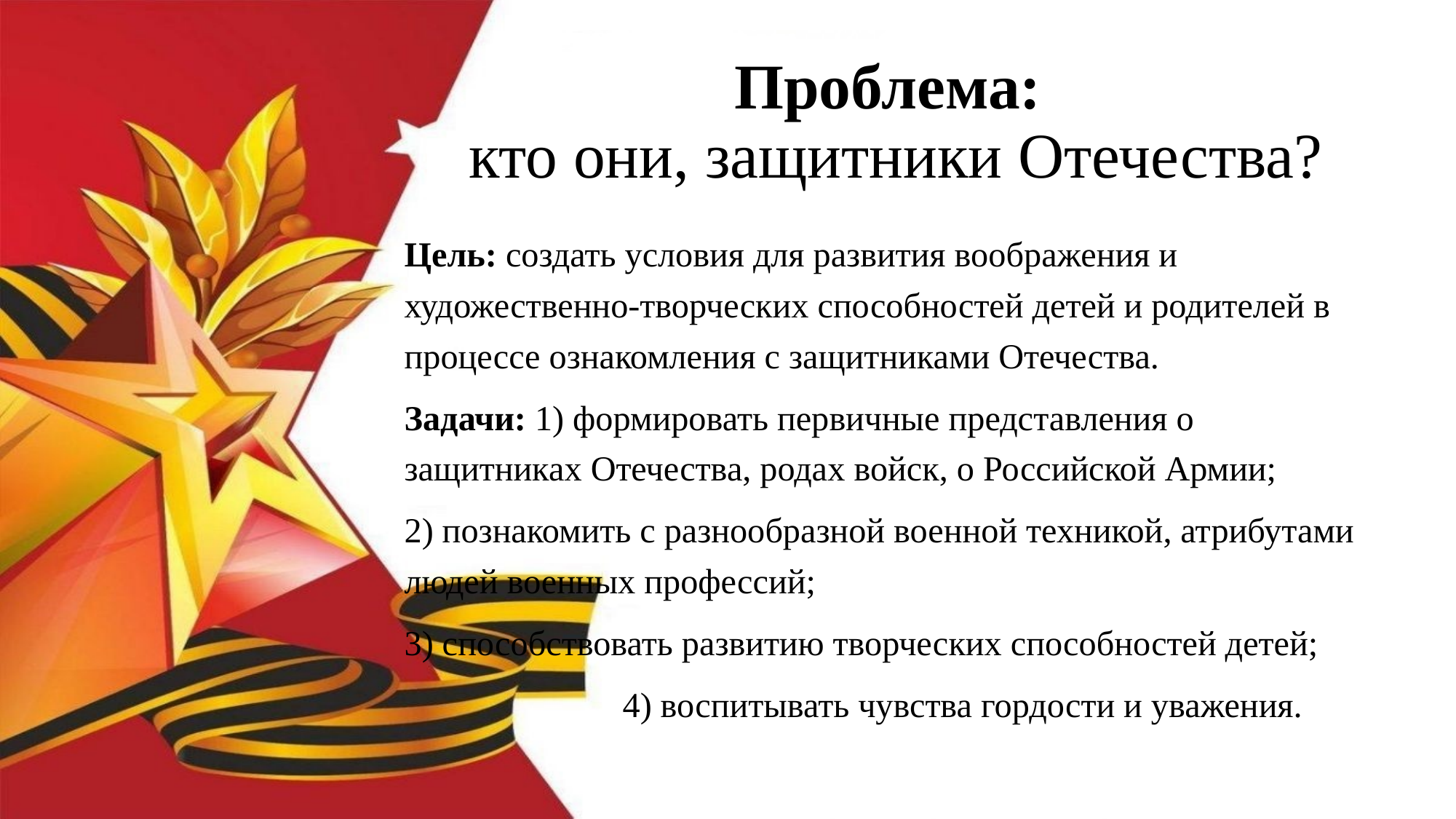

# Проблема: кто они, защитники Отечества?
Цель: создать условия для развития воображения и художественно-творческих способностей детей и родителей в процессе ознакомления с защитниками Отечества.
Задачи: 1) формировать первичные представления о защитниках Отечества, родах войск, о Российской Армии;
2) познакомить с разнообразной военной техникой, атрибутами людей военных профессий;
3) способствовать развитию творческих способностей детей;
                         4) воспитывать чувства гордости и уважения.